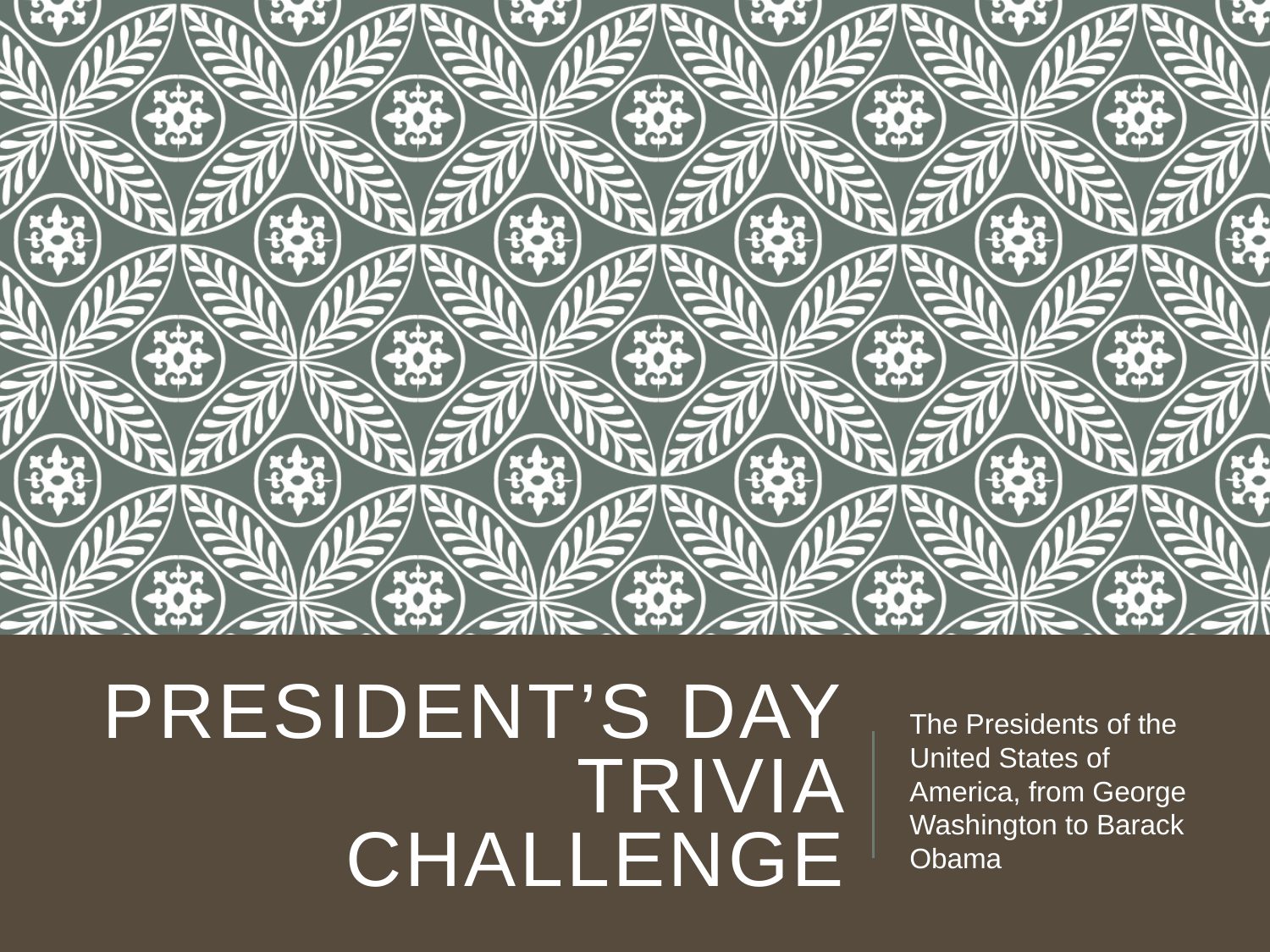

# President’s Day Trivia Challenge
The Presidents of the United States of America, from George Washington to Barack Obama